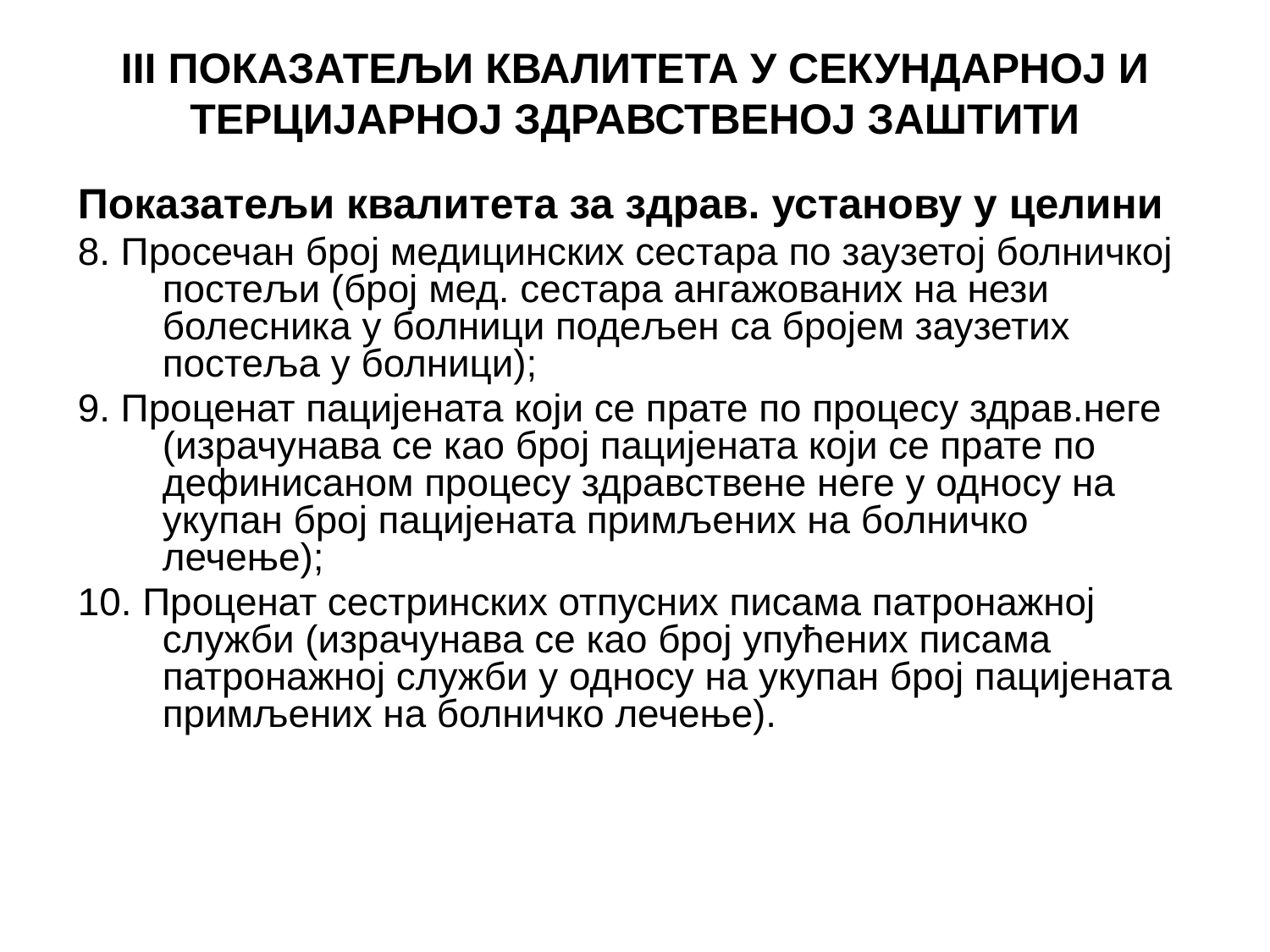

# III ПОКАЗАТЕЉИ КВАЛИТЕТА У СЕКУНДАРНОЈ И ТЕРЦИЈАРНОЈ ЗДРАВСТВЕНОЈ ЗАШТИТИ
Показатељи квалитета за здрав. установу у целини
8. Просечан број медицинских сестара по заузетој болничкој постељи (број мед. сестара ангажованих на нези болесника у болници подељен са бројем заузетих постеља у болници);
9. Проценат пацијената који се прате по процесу здрав.неге
(израчунава се као број пацијената који се прате по
дефинисаном процесу здравствене неге у односу на
укупан број пацијената примљених на болничко лечење);
10. Проценат сестринских отпусних писама патронажној служби (израчунава се као број упућених писама патронажној служби у односу на укупан број пацијената примљених на болничко лечење).